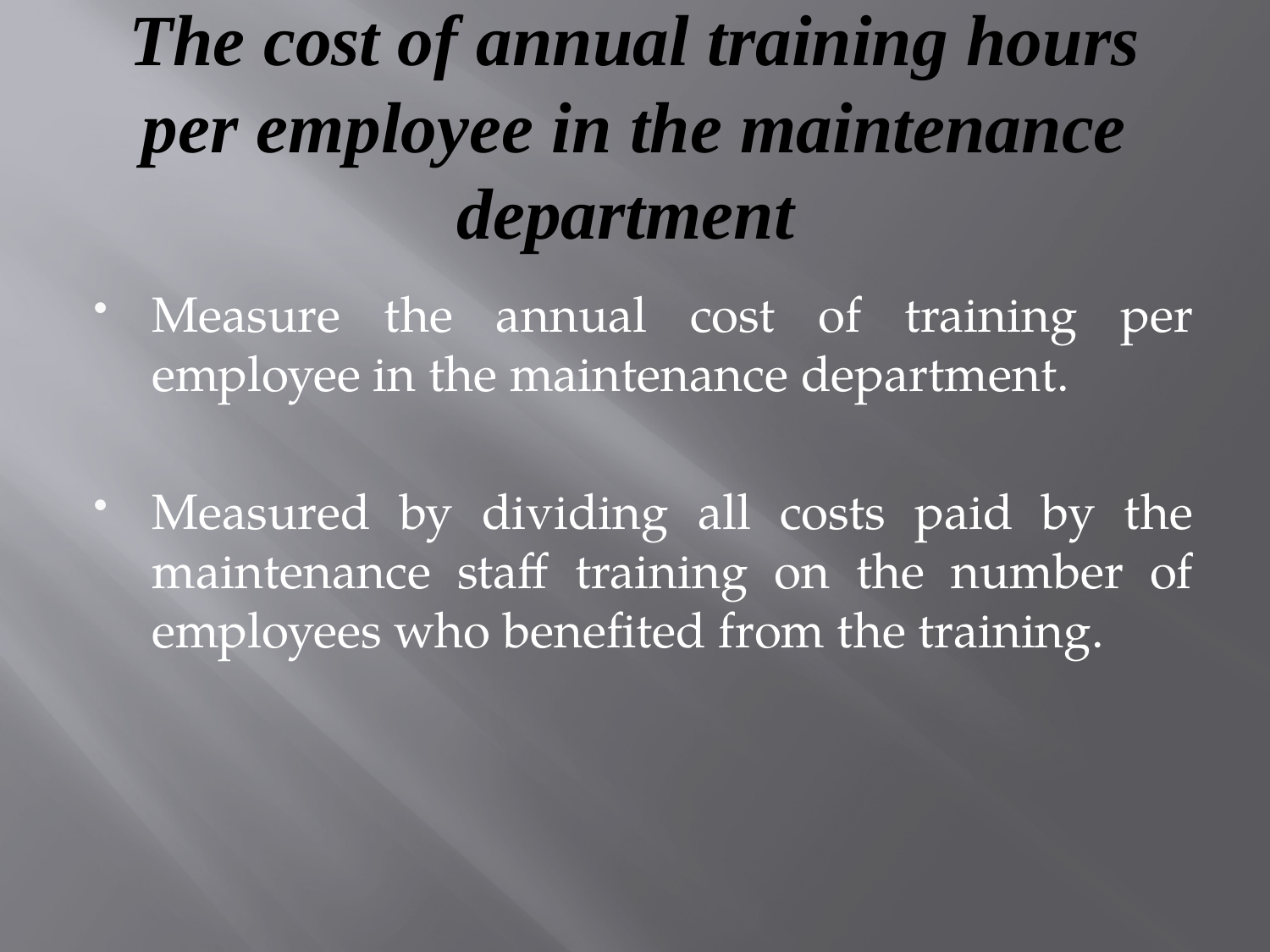

# The cost of annual training hours per employee in the maintenance department
Measure the annual cost of training per employee in the maintenance department.

Measured by dividing all costs paid by the maintenance staff training on the number of employees who benefited from the training.